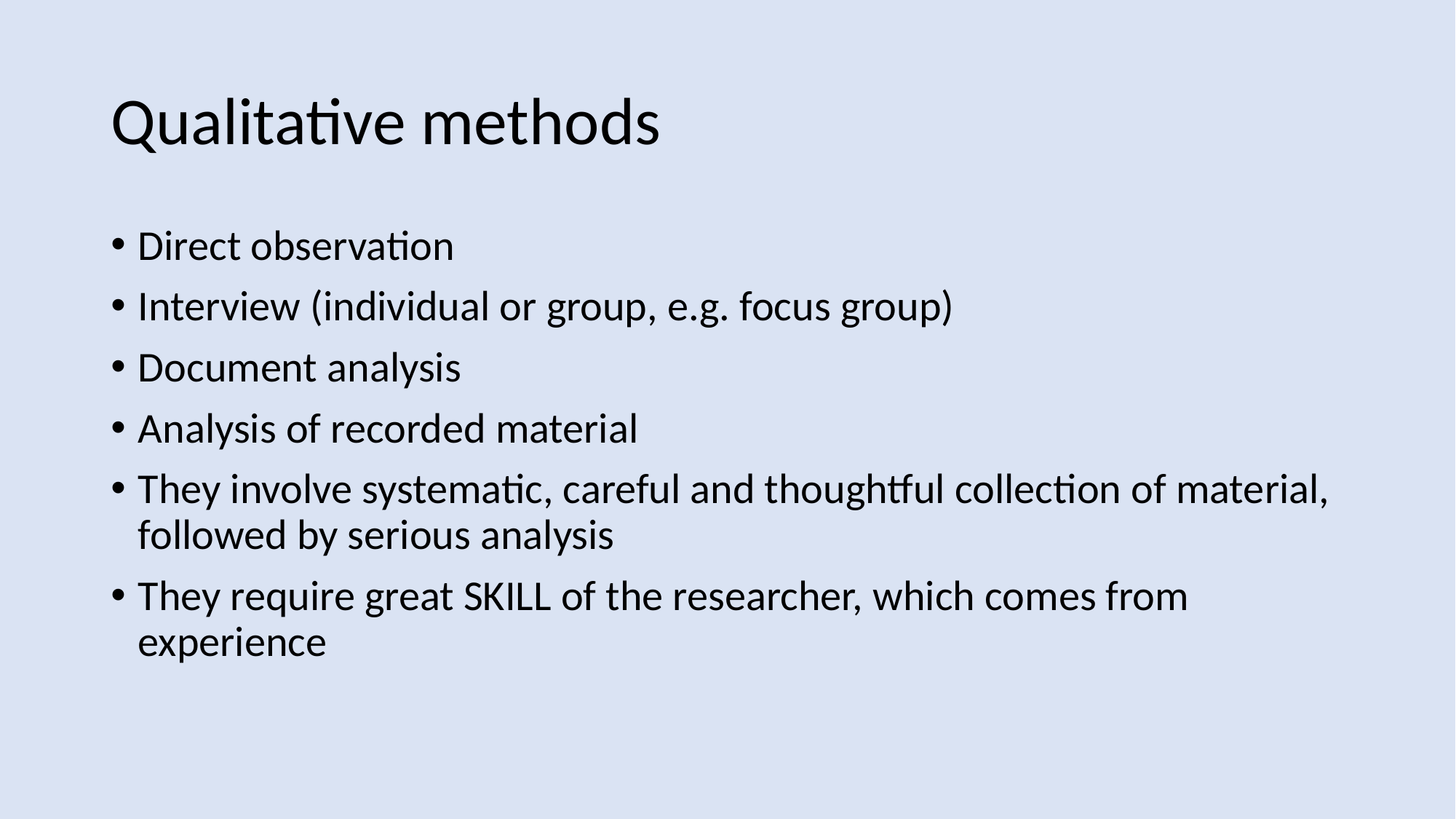

# Qualitative methods
Direct observation
Interview (individual or group, e.g. focus group)
Document analysis
Analysis of recorded material
They involve systematic, careful and thoughtful collection of material, followed by serious analysis
They require great SKILL of the researcher, which comes from experience